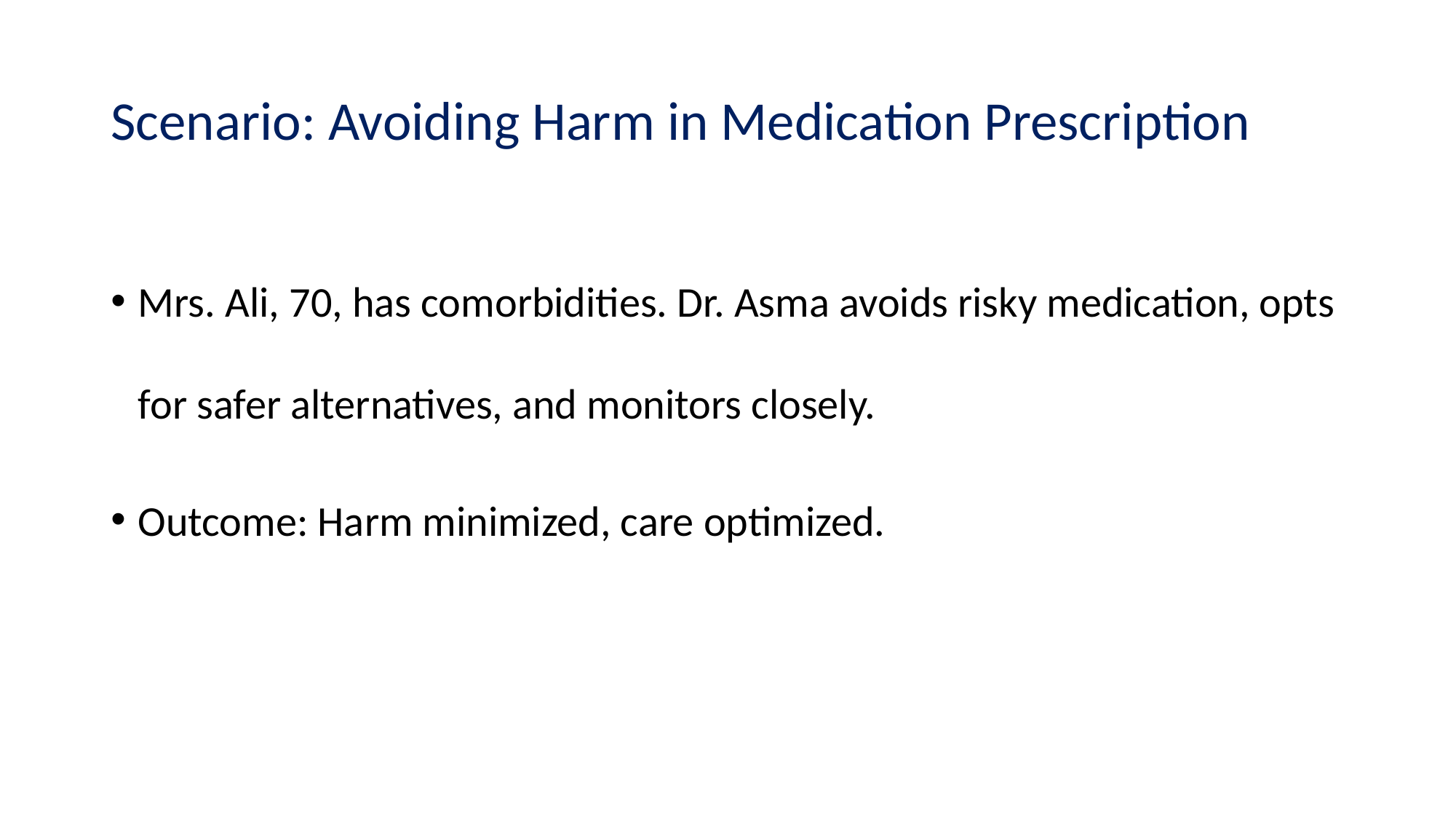

# Scenario: Avoiding Harm in Medication Prescription
Mrs. Ali, 70, has comorbidities. Dr. Asma avoids risky medication, opts for safer alternatives, and monitors closely.
Outcome: Harm minimized, care optimized.